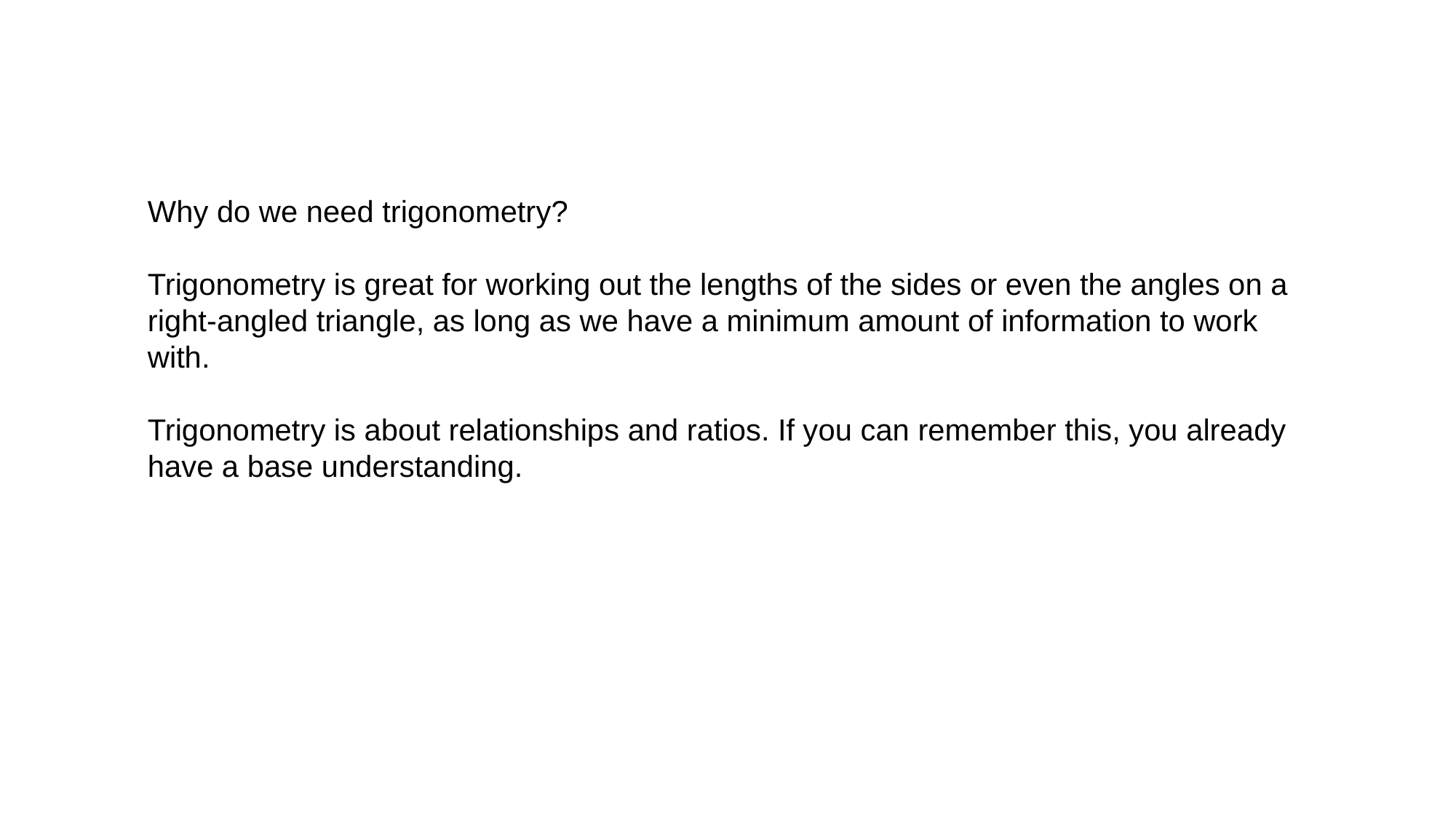

Why do we need trigonometry?

Trigonometry is great for working out the lengths of the sides or even the angles on a right-angled triangle, as long as we have a minimum amount of information to work with.

Trigonometry is about relationships and ratios. If you can remember this, you already have a base understanding.